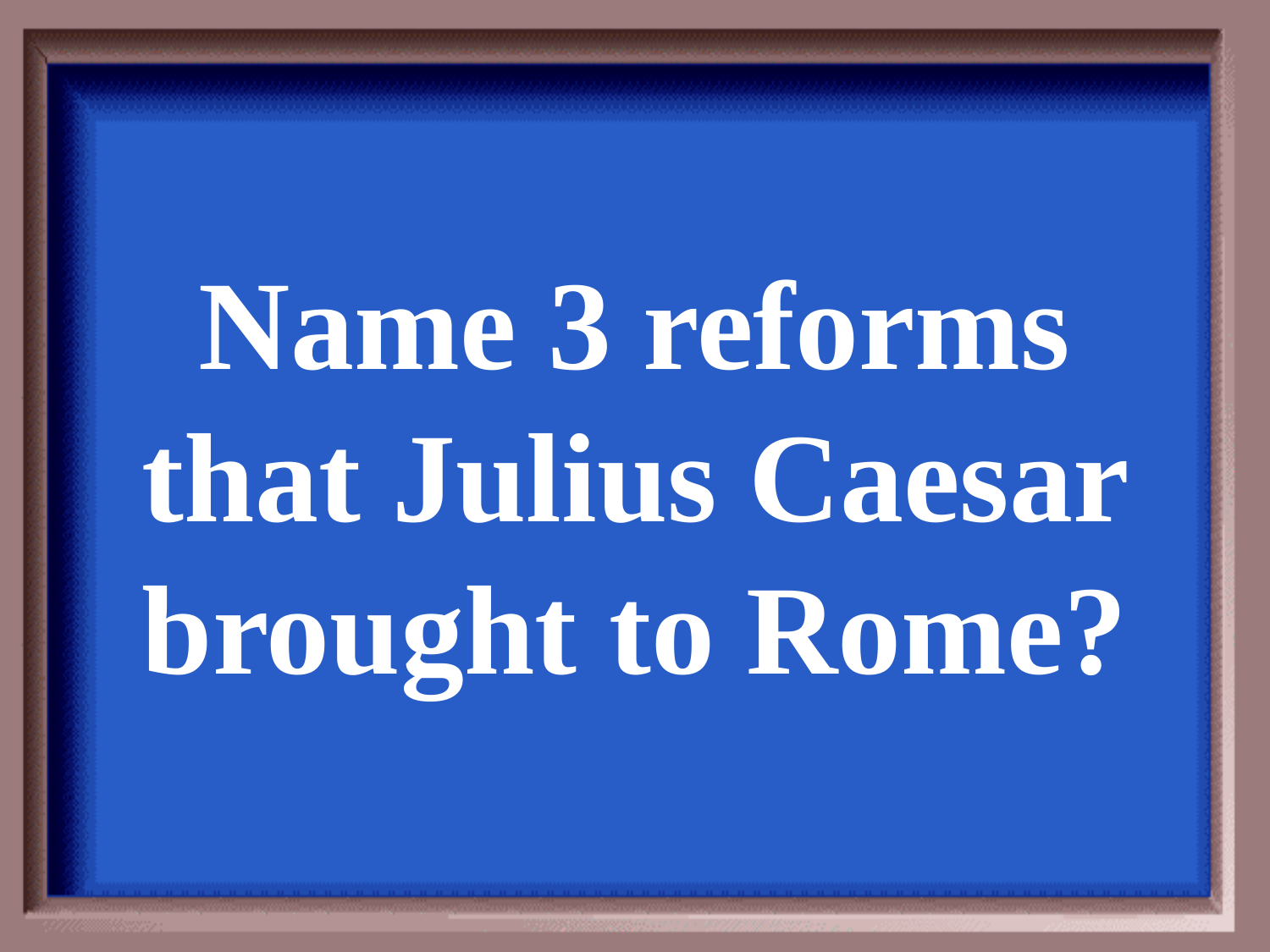

Name 3 reforms that Julius Caesar brought to Rome?